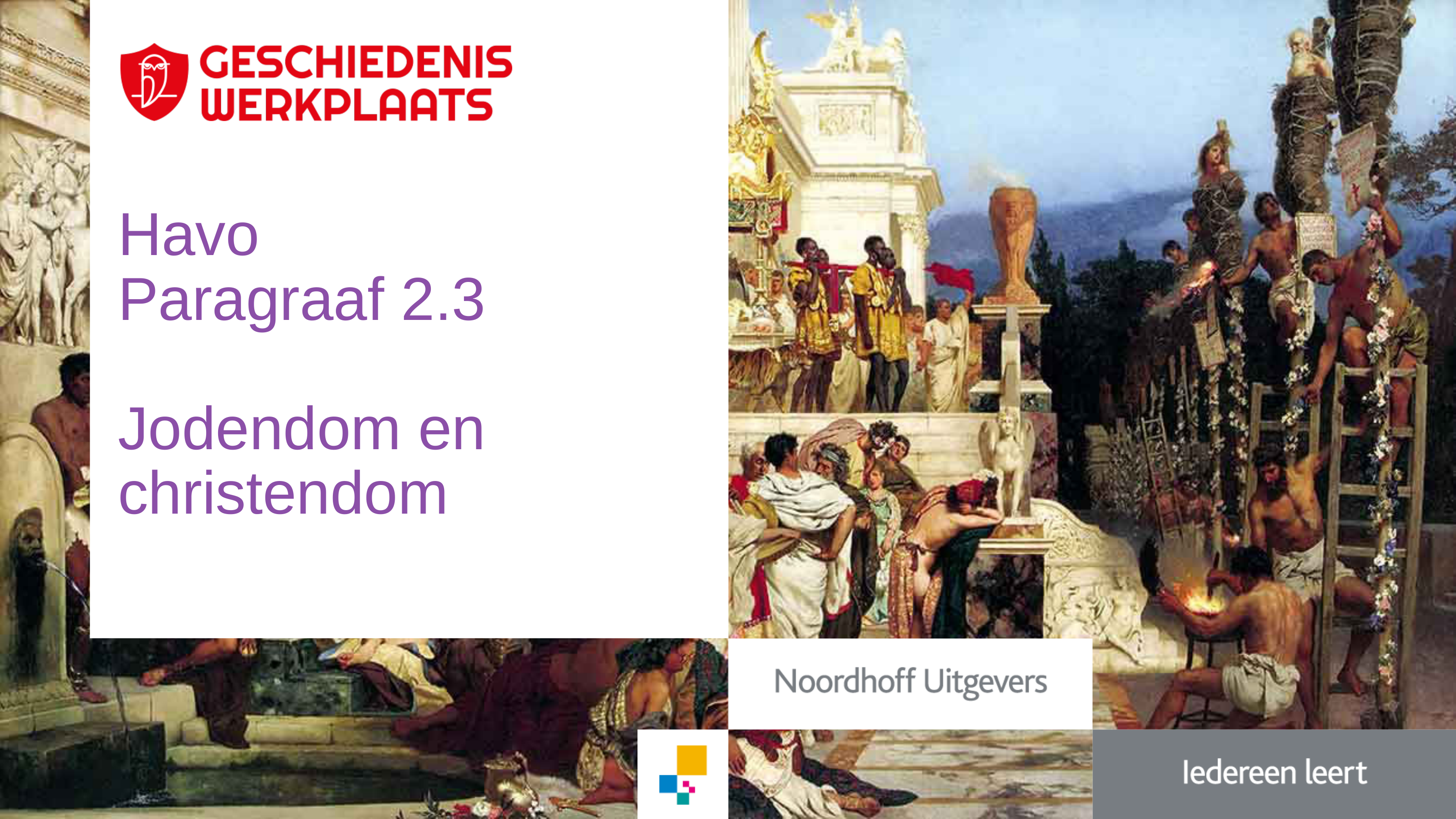

# Havo Paragraaf 2.3 Jodendom en christendom